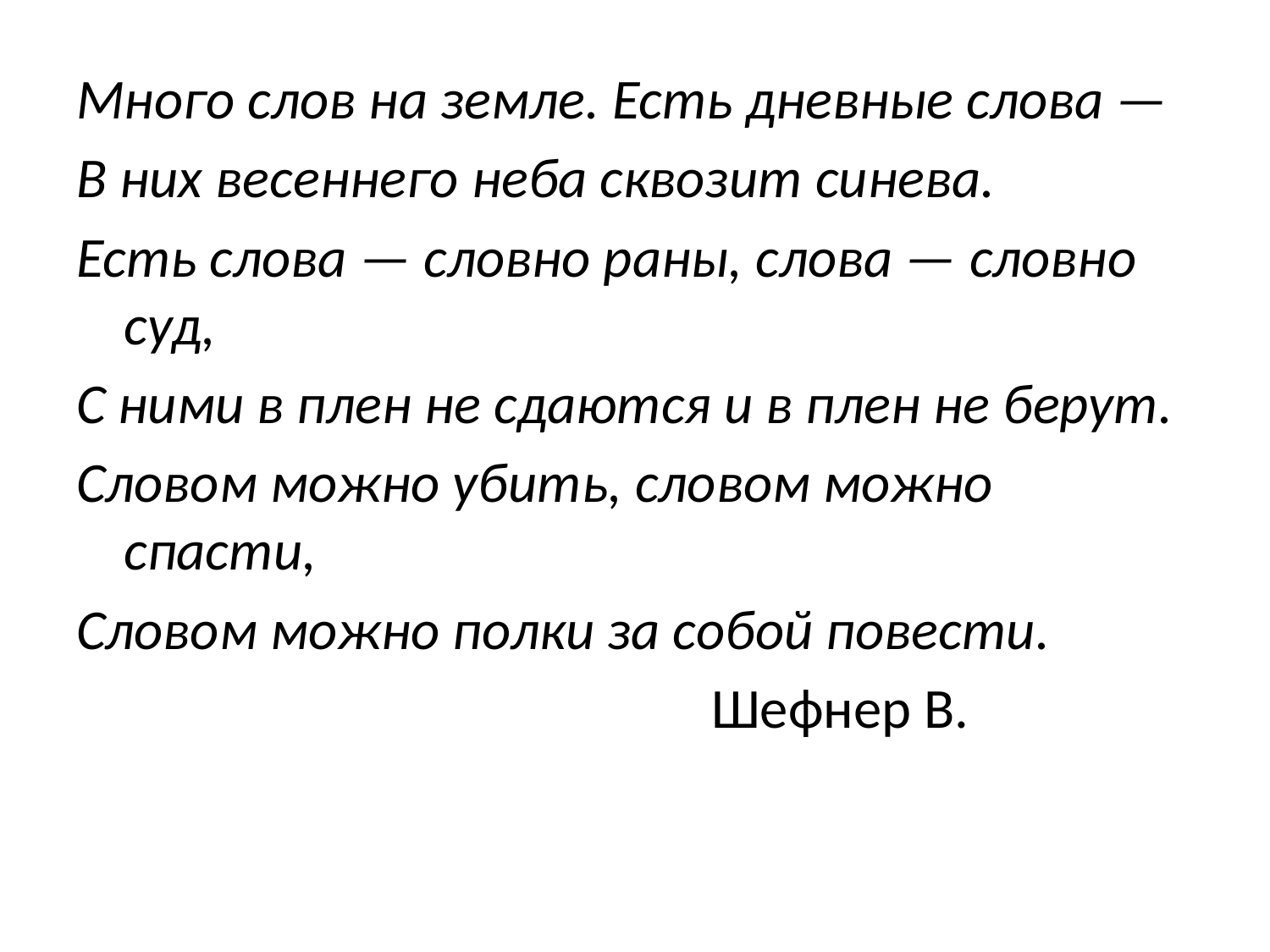

Много слов на земле. Есть дневные слова —
В них весеннего неба сквозит синева.
Есть слова — словно раны, слова — словно суд,
С ними в плен не сдаются и в плен не берут.
Словом можно убить, словом можно спасти,
Словом можно полки за собой повести.
                                                  Шефнер В.